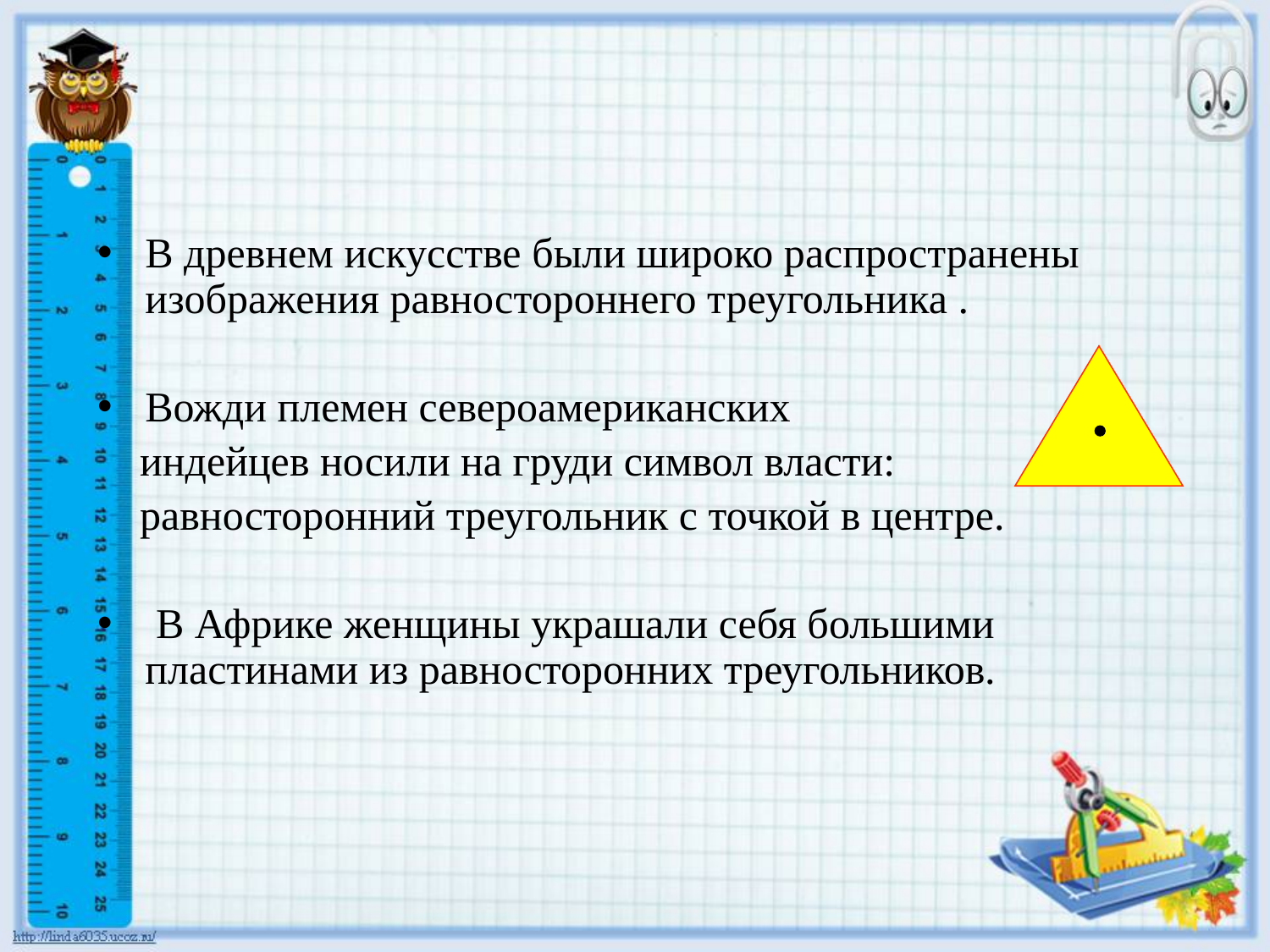

В древнем искусстве были широко распространены изображения равностороннего треугольника .

Вожди племен североамериканских
    индейцев носили на груди символ власти:
    равносторонний треугольник с точкой в центре.

 В Африке женщины украшали себя большими пластинами из равносторонних треугольников.